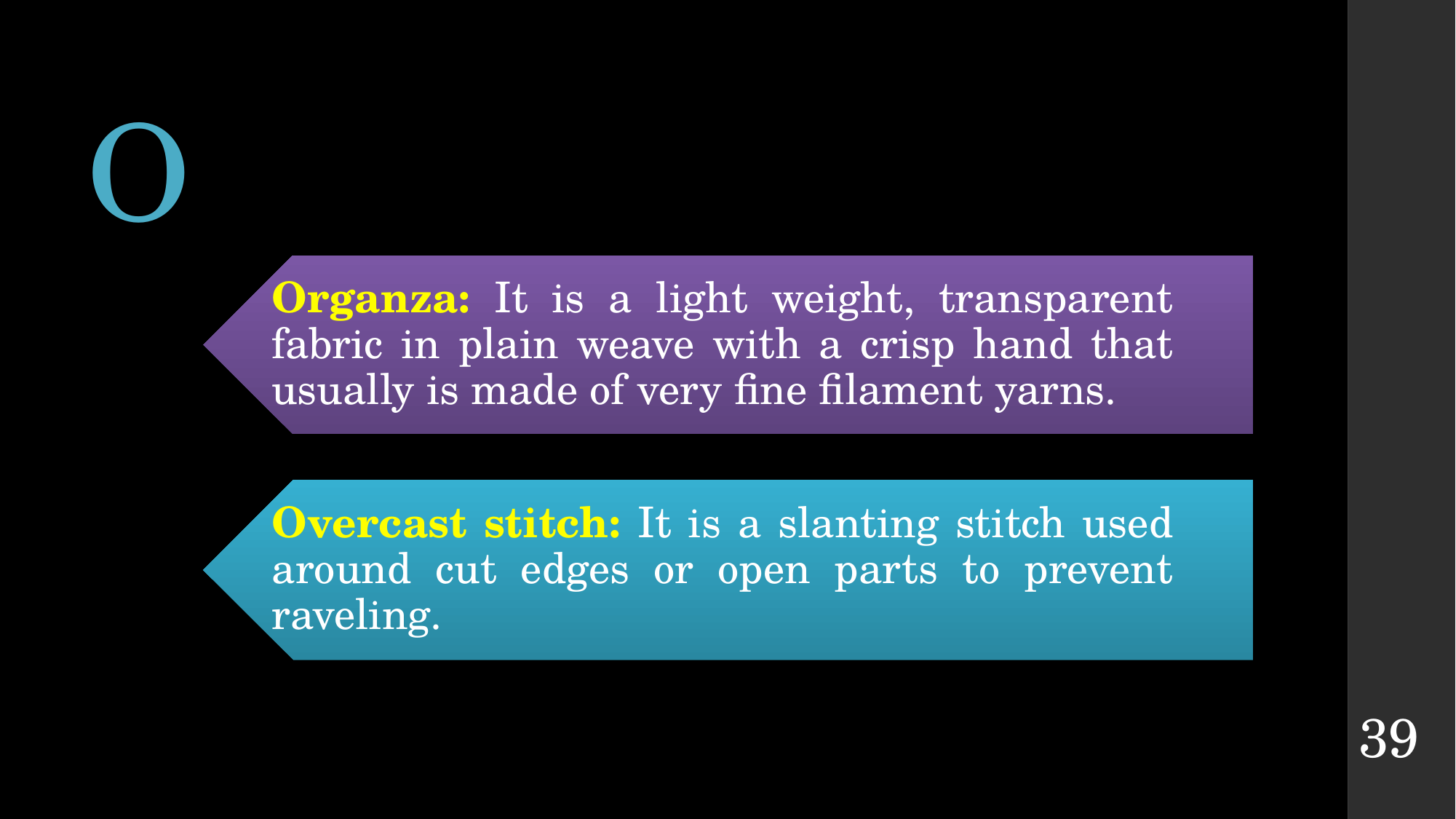

O
Organza: It is a light weight, transparent fabric in plain weave with a crisp hand that usually is made of very fine filament yarns.
Overcast stitch: It is a slanting stitch used around cut edges or open parts to prevent raveling.
39